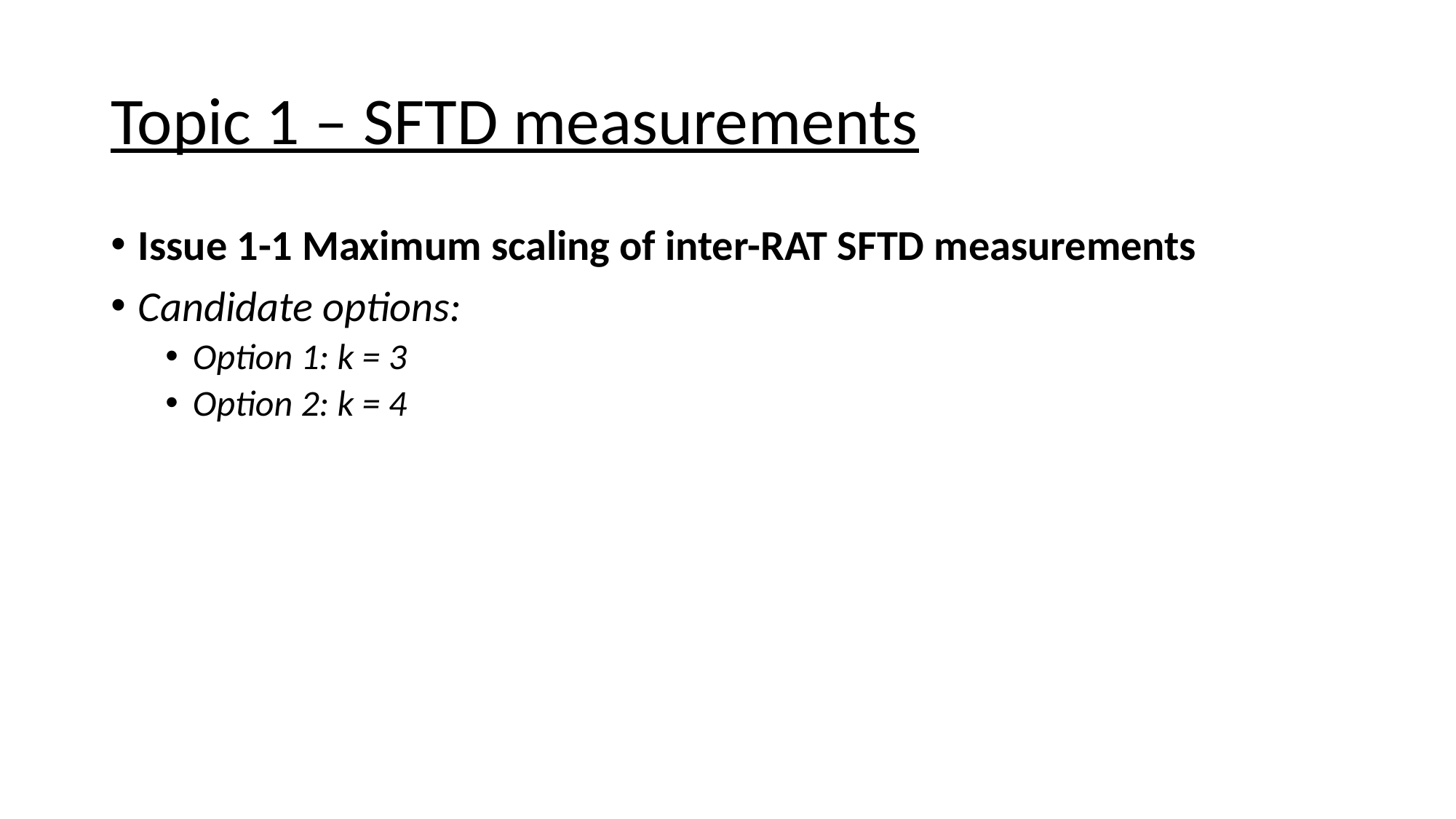

# Topic 1 – SFTD measurements
Issue 1-1 Maximum scaling of inter-RAT SFTD measurements
Candidate options:
Option 1: k = 3
Option 2: k = 4